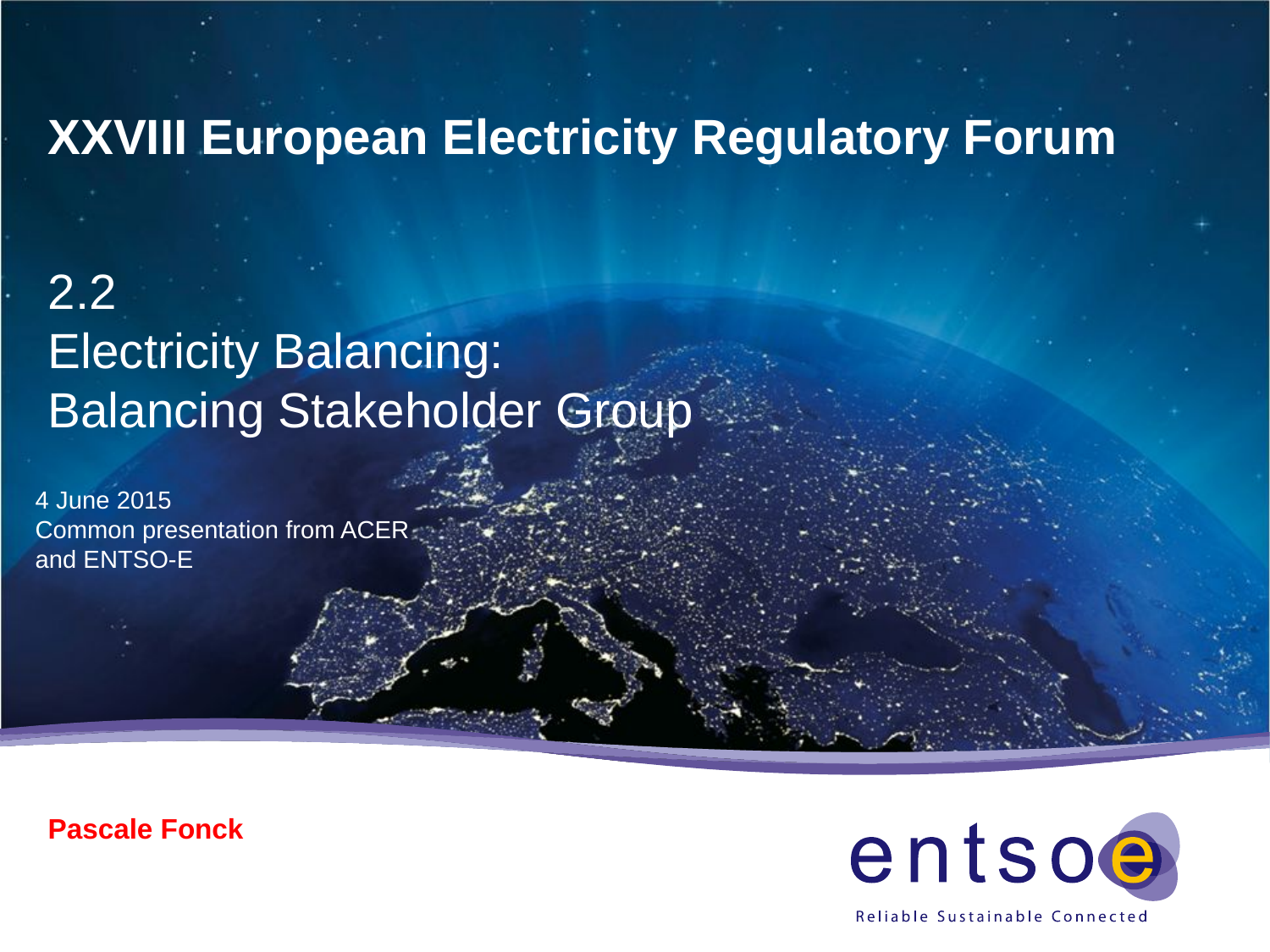

XXVIII European Electricity Regulatory Forum
2.2
Electricity Balancing:
Balancing Stakeholder Group

4 June 2015
Common presentation from ACER and ENTSO-E

Pascale Fonck